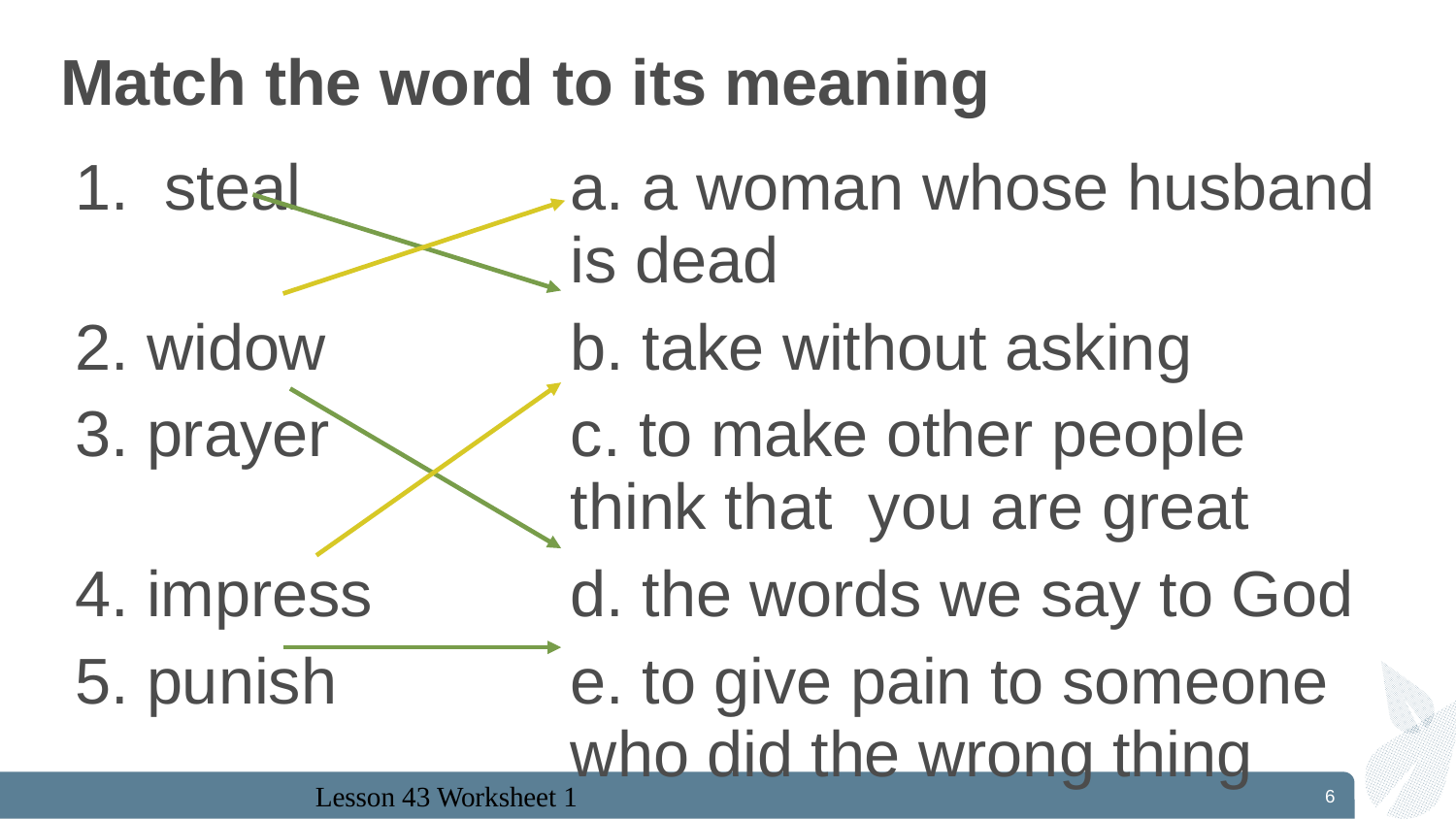

# Match the word to its meaning
| 1. steal | a. a woman whose husband is dead |
| --- | --- |
| 2. widow | b. take without asking |
| 3. prayer | c. to make other people think that you are great |
| 4. impress | d. the words we say to God |
| 5. punish | e. to give pain to someone who did the wrong thing |
6
Lesson 43 Worksheet 1